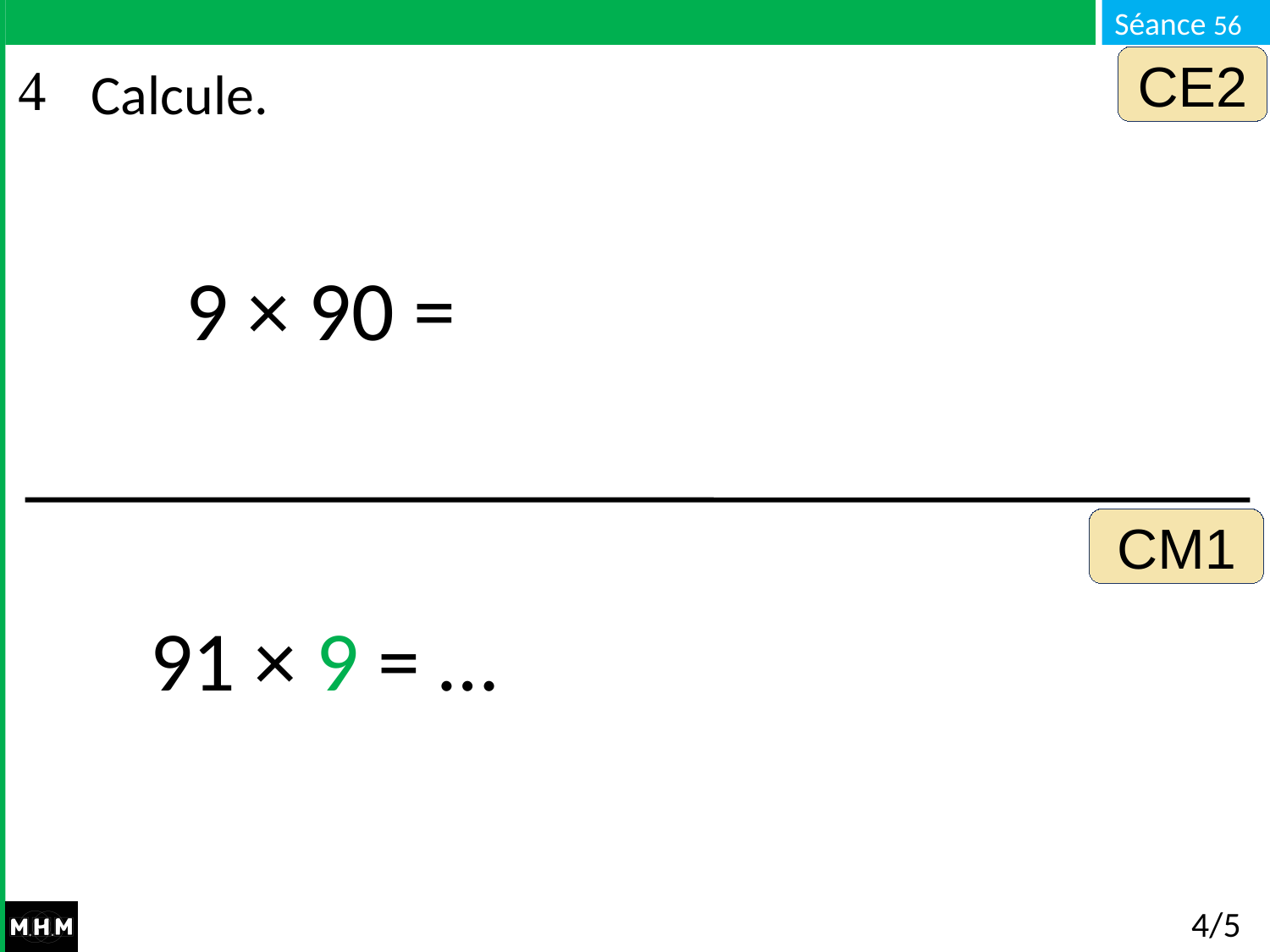

CE2
# Calcule.
9 × 90 =

CM1
91 × 9 = …
4/5